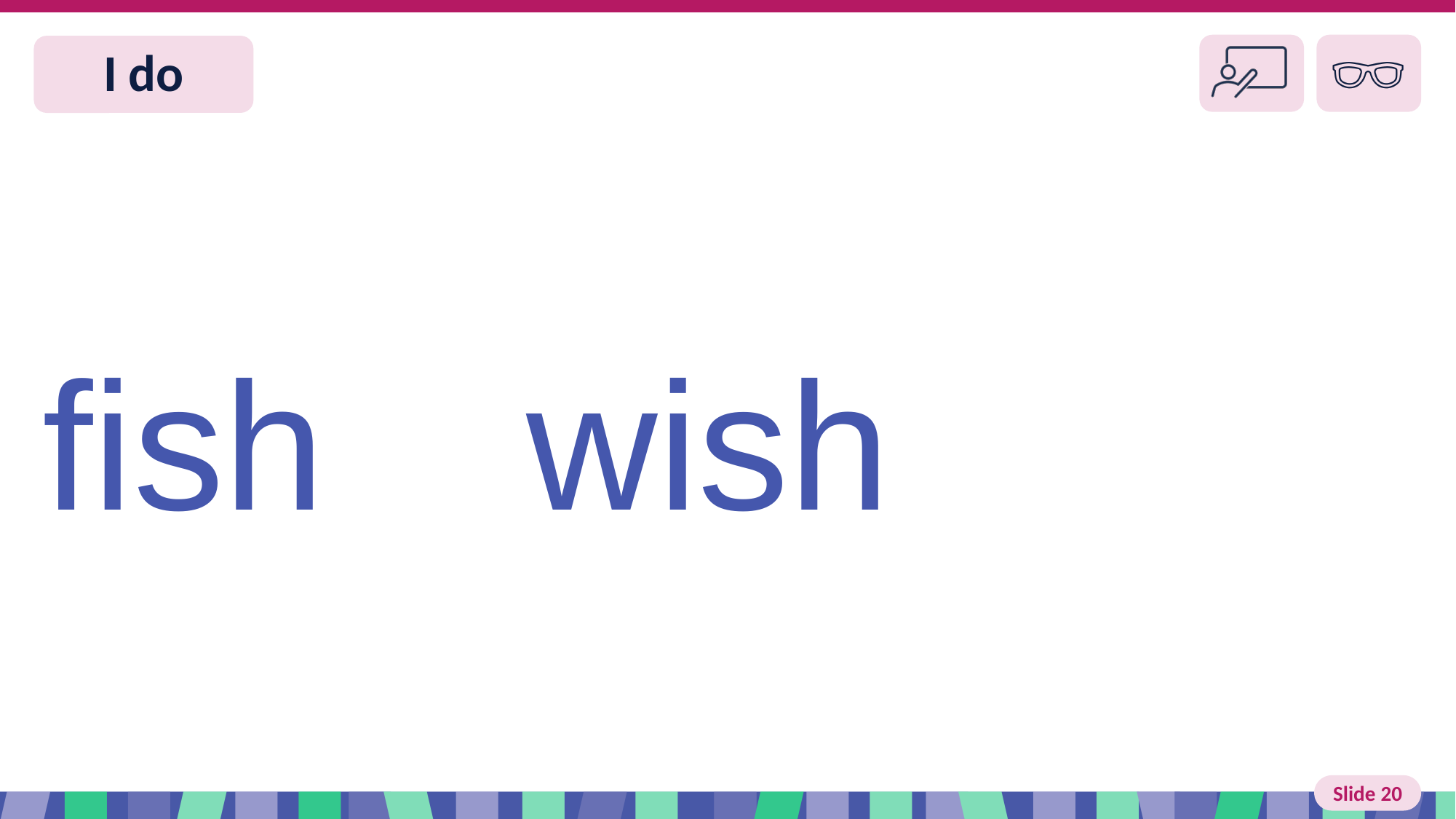

# Slide 20 I do
fish    wish